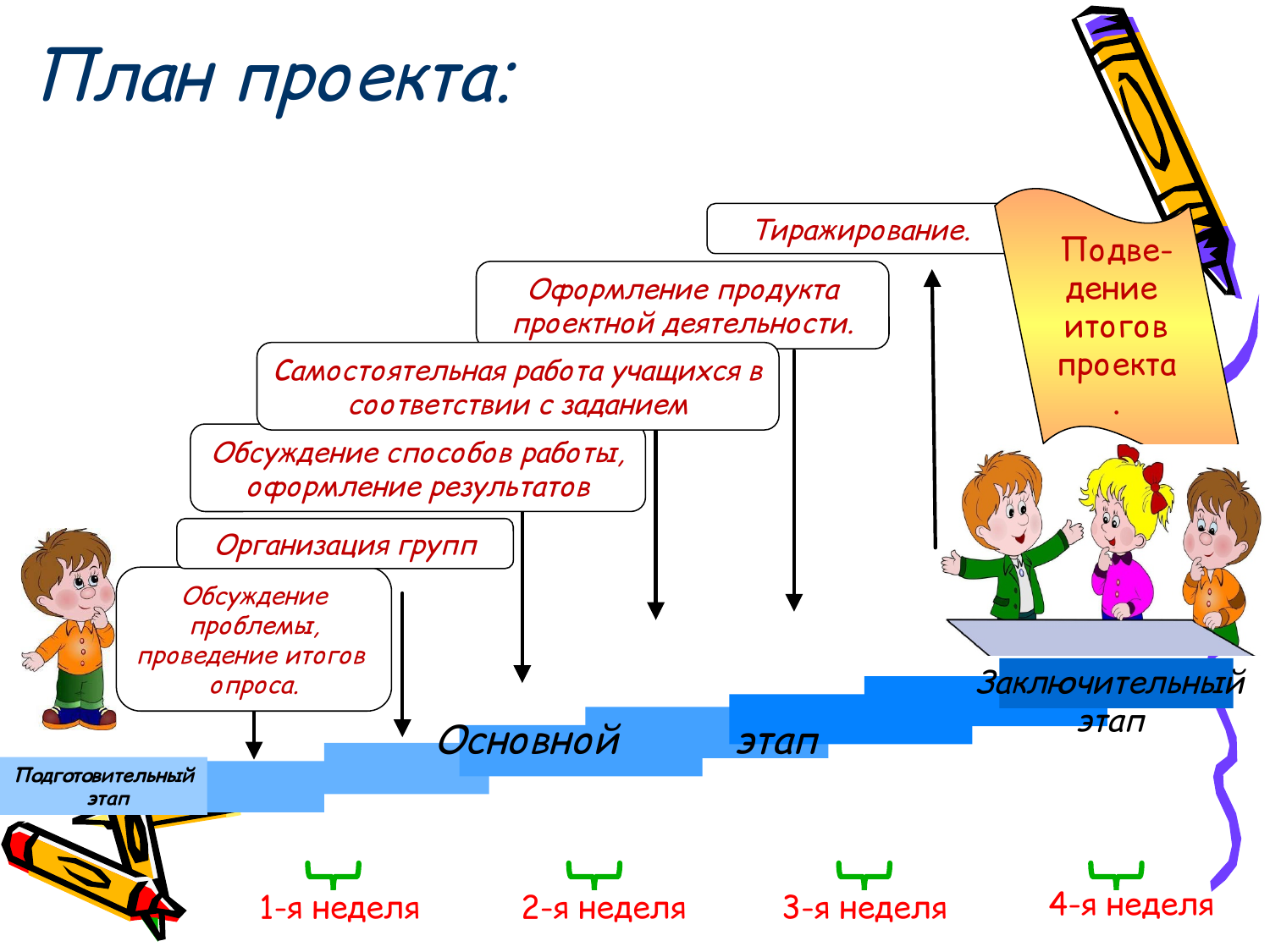

# План проекта:
Подве-
дение
итогов проекта.
Тиражирование.
Оформление продукта
 проектной деятельности.
Самостоятельная работа учащихся в соответствии с заданием
Обсуждение способов работы, оформление результатов

Организация групп

Обсуждение проблемы, проведение итогов
опроса.
Заключительный
этап

Основной          этап

Подготовительный
 этап

4-я неделя
1-я неделя
2-я неделя
3-я неделя